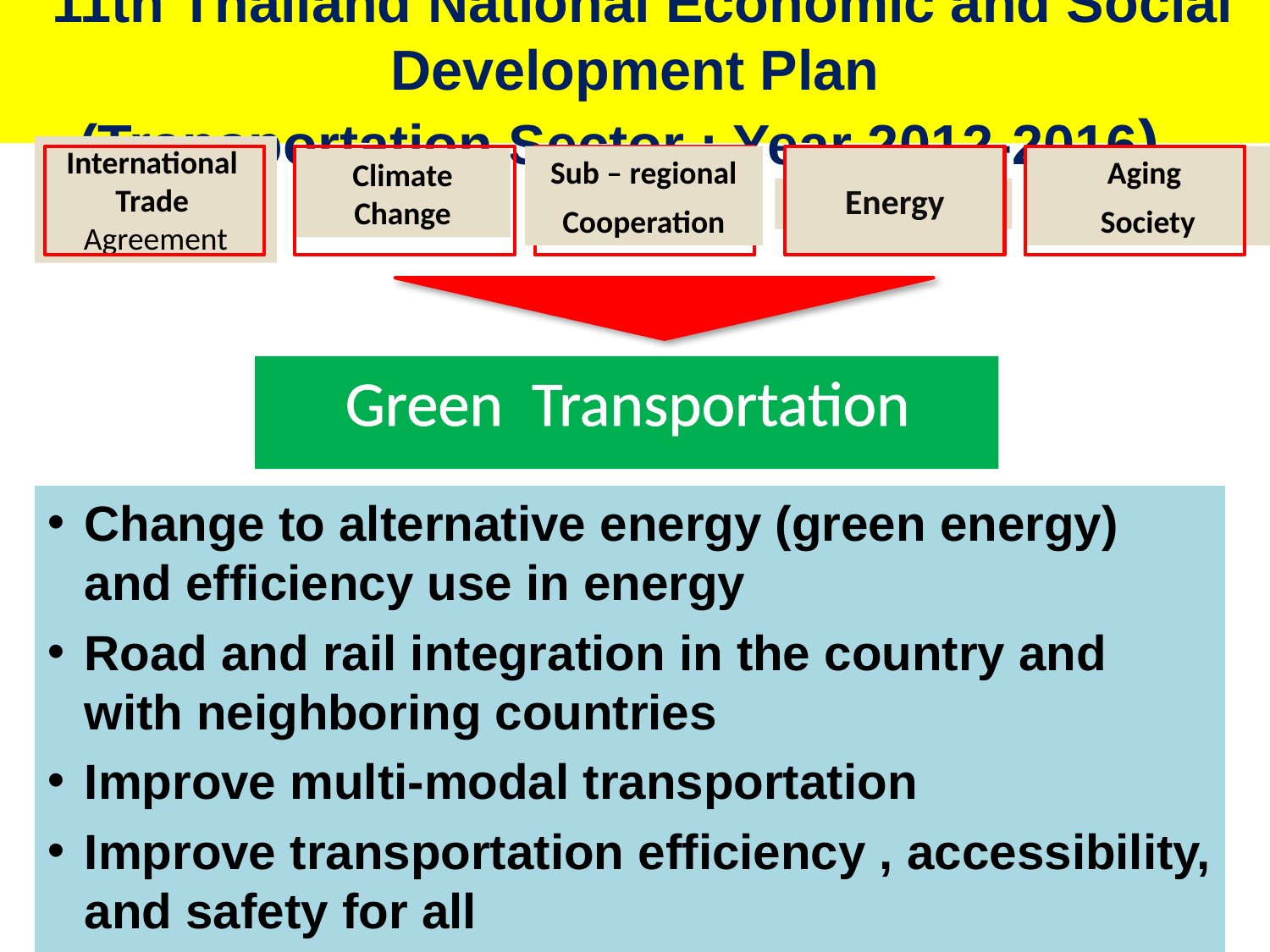

11th Thailand National Economic and Social Development Plan
(Transportation Sector : Year 2012-2016)
International  Trade  Agreement

Sub – regional
Cooperation

Energy

Aging
Society
Climate Change
Energy

Green  Transportation

Change to alternative energy (green energy) and efficiency use in energy
Road and rail integration in the country and with neighboring countries
Improve multi-modal transportation
Improve transportation efficiency , accessibility, and safety for all
     (aging people and handicap)
More Public Private Participation(PPP) on investment